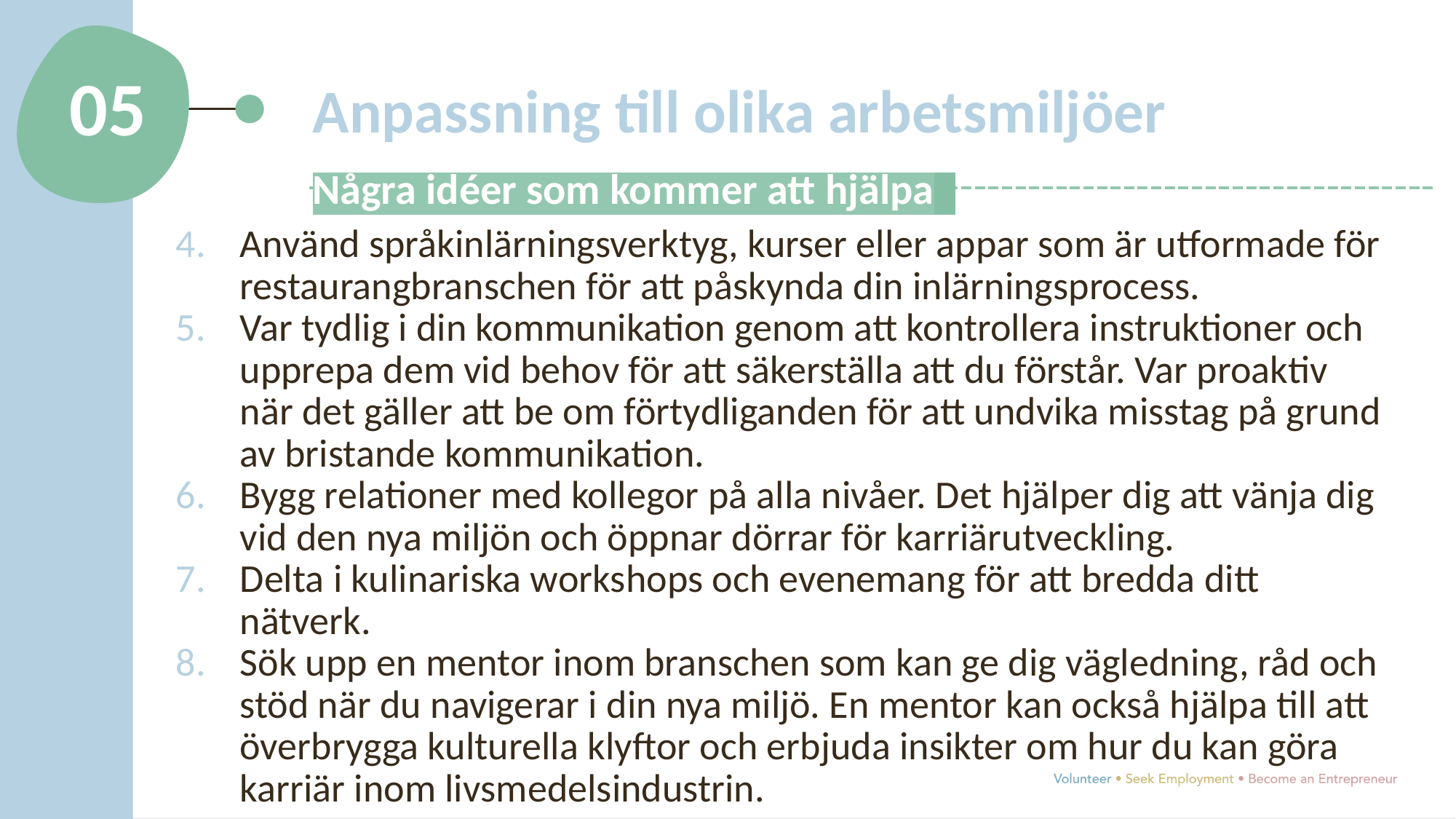

05
Anpassning till olika arbetsmiljöer

Några idéer som kommer att hjälpa:
Använd språkinlärningsverktyg, kurser eller appar som är utformade för restaurangbranschen för att påskynda din inlärningsprocess.
Var tydlig i din kommunikation genom att kontrollera instruktioner och upprepa dem vid behov för att säkerställa att du förstår. Var proaktiv när det gäller att be om förtydliganden för att undvika misstag på grund av bristande kommunikation.
Bygg relationer med kollegor på alla nivåer. Det hjälper dig att vänja dig vid den nya miljön och öppnar dörrar för karriärutveckling.
Delta i kulinariska workshops och evenemang för att bredda ditt nätverk.
Sök upp en mentor inom branschen som kan ge dig vägledning, råd och stöd när du navigerar i din nya miljö. En mentor kan också hjälpa till att överbrygga kulturella klyftor och erbjuda insikter om hur du kan göra karriär inom livsmedelsindustrin.